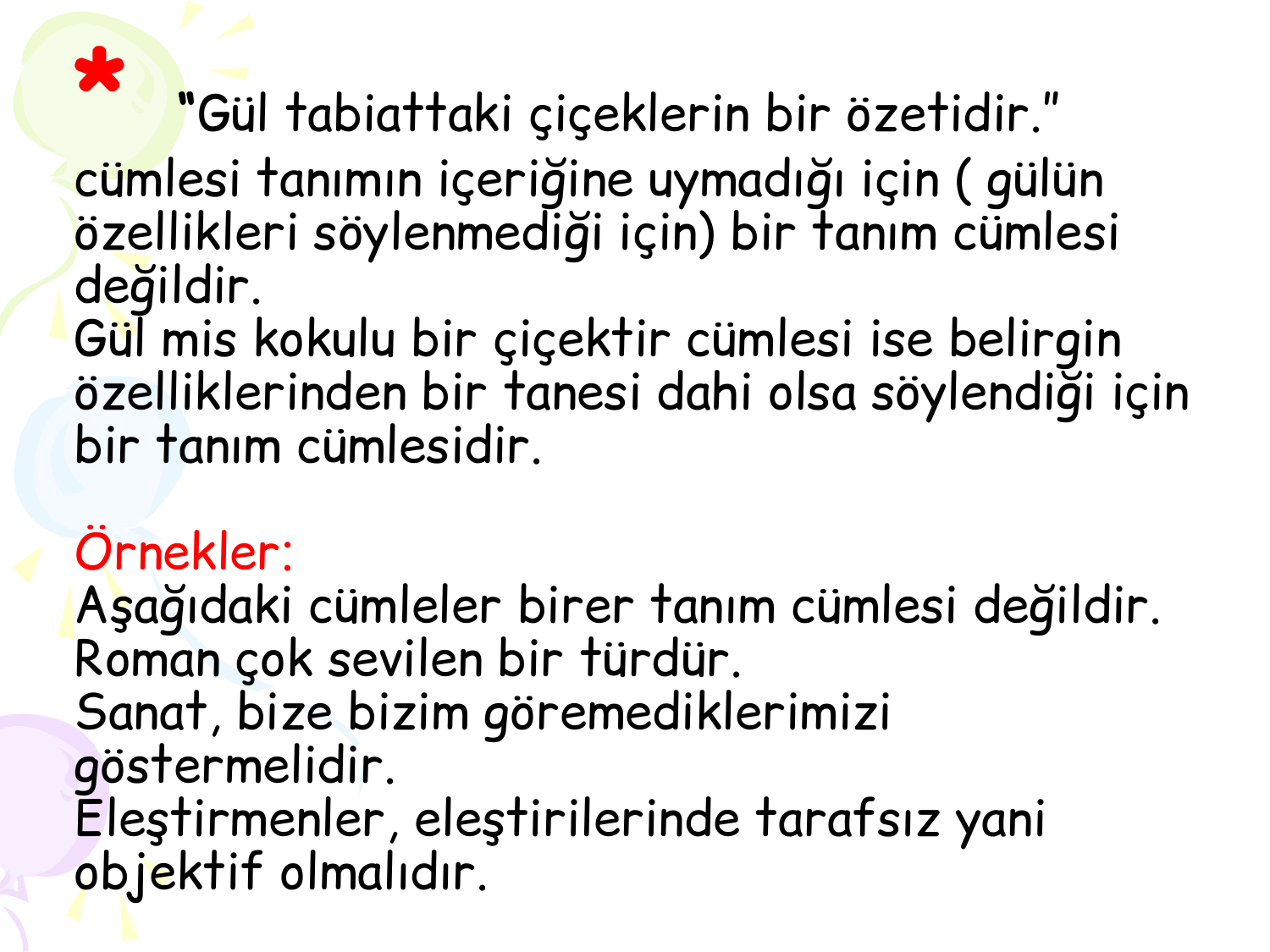

# * “Gül tabiattaki çiçeklerin bir özetidir.” cümlesi tanımın içeriğine uymadığı için ( gülün özellikleri söylenmediği için) bir tanım cümlesi değildir. Gül mis kokulu bir çiçektir cümlesi ise belirgin özelliklerinden bir tanesi dahi olsa söylendiği için bir tanım cümlesidir. Örnekler: Aşağıdaki cümleler birer tanım cümlesi değildir. Roman çok sevilen bir türdür. Sanat, bize bizim göremediklerimizi göstermelidir. Eleştirmenler, eleştirilerinde tarafsız yani objektif olmalıdır.